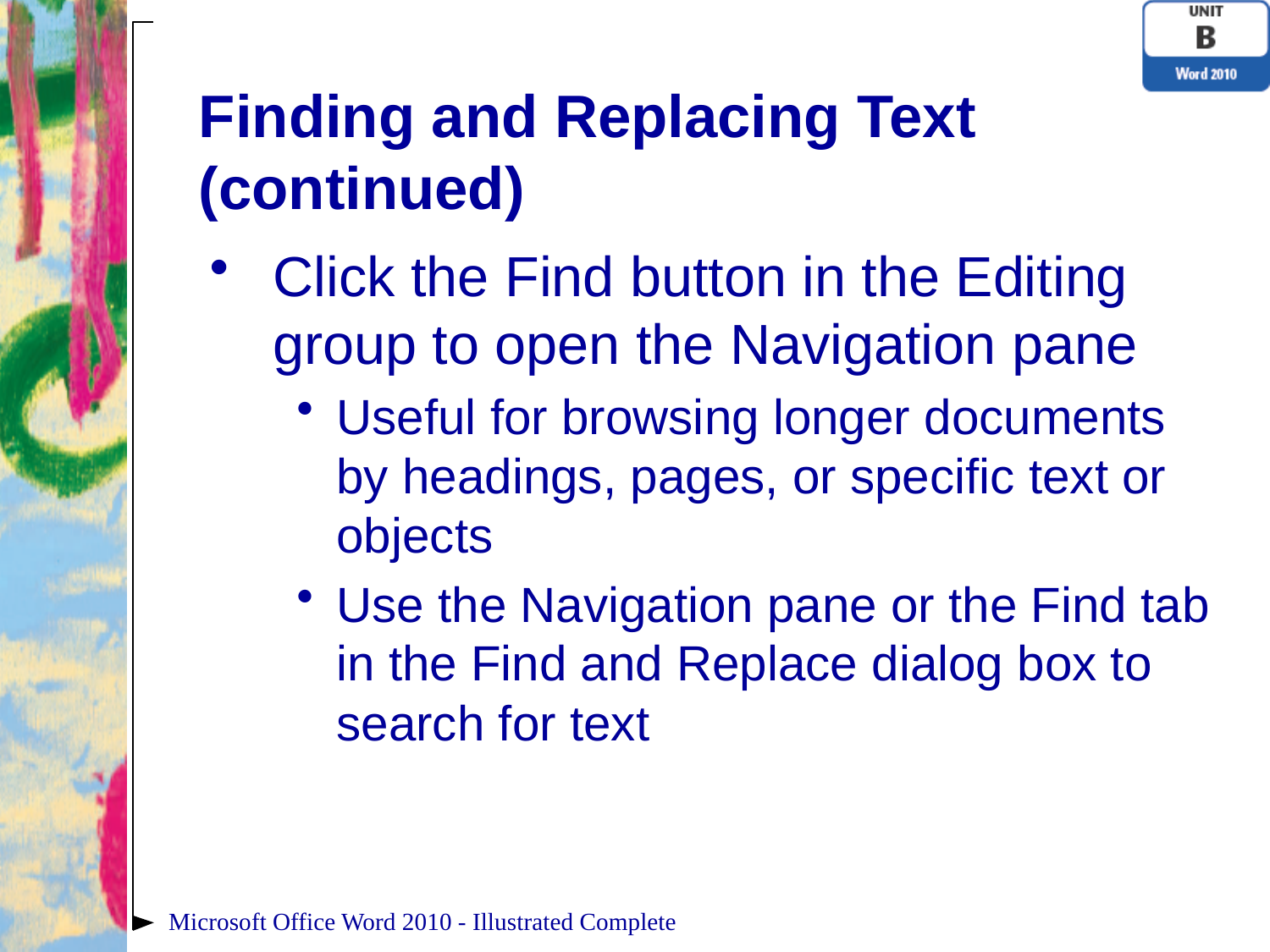

# Finding and Replacing Text (continued)
Click the Find button in the Editing group to open the Navigation pane
Useful for browsing longer documents by headings, pages, or specific text or objects
Use the Navigation pane or the Find tab in the Find and Replace dialog box to search for text
Microsoft Office Word 2010 - Illustrated Complete